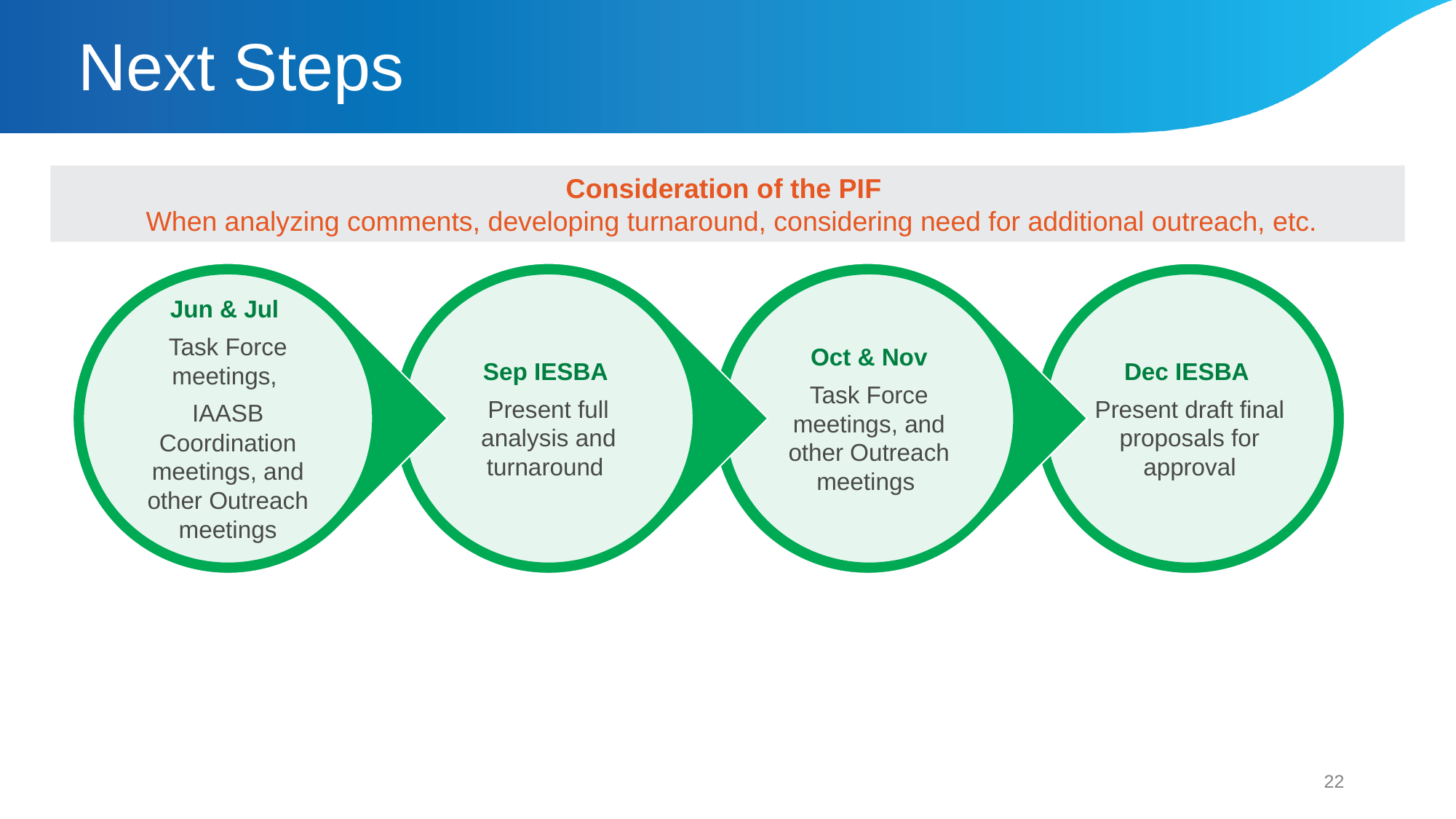

# Next Steps
Dec IESBA
Present draft final proposals for approval
Oct & Nov
Task Force meetings, and other Outreach meetings
Sep IESBA
Present full analysis and turnaround
Jun & Jul
Task Force meetings,
IAASB Coordination meetings, and other Outreach meetings
Consideration of the PIF
 When analyzing comments, developing turnaround, considering need for additional outreach, etc.

22